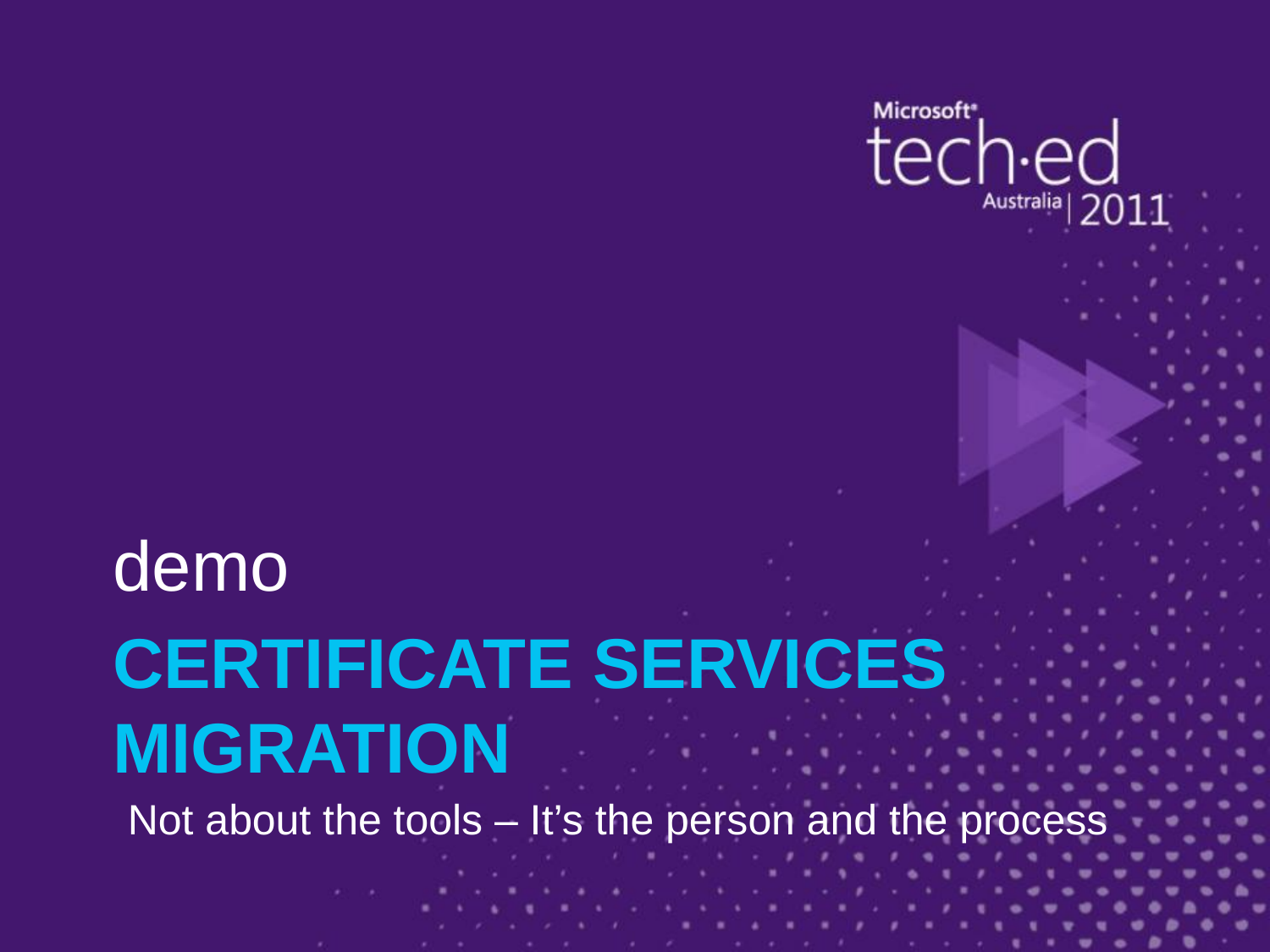

demo
# Certificate Services Migration
Not about the tools – It’s the person and the process